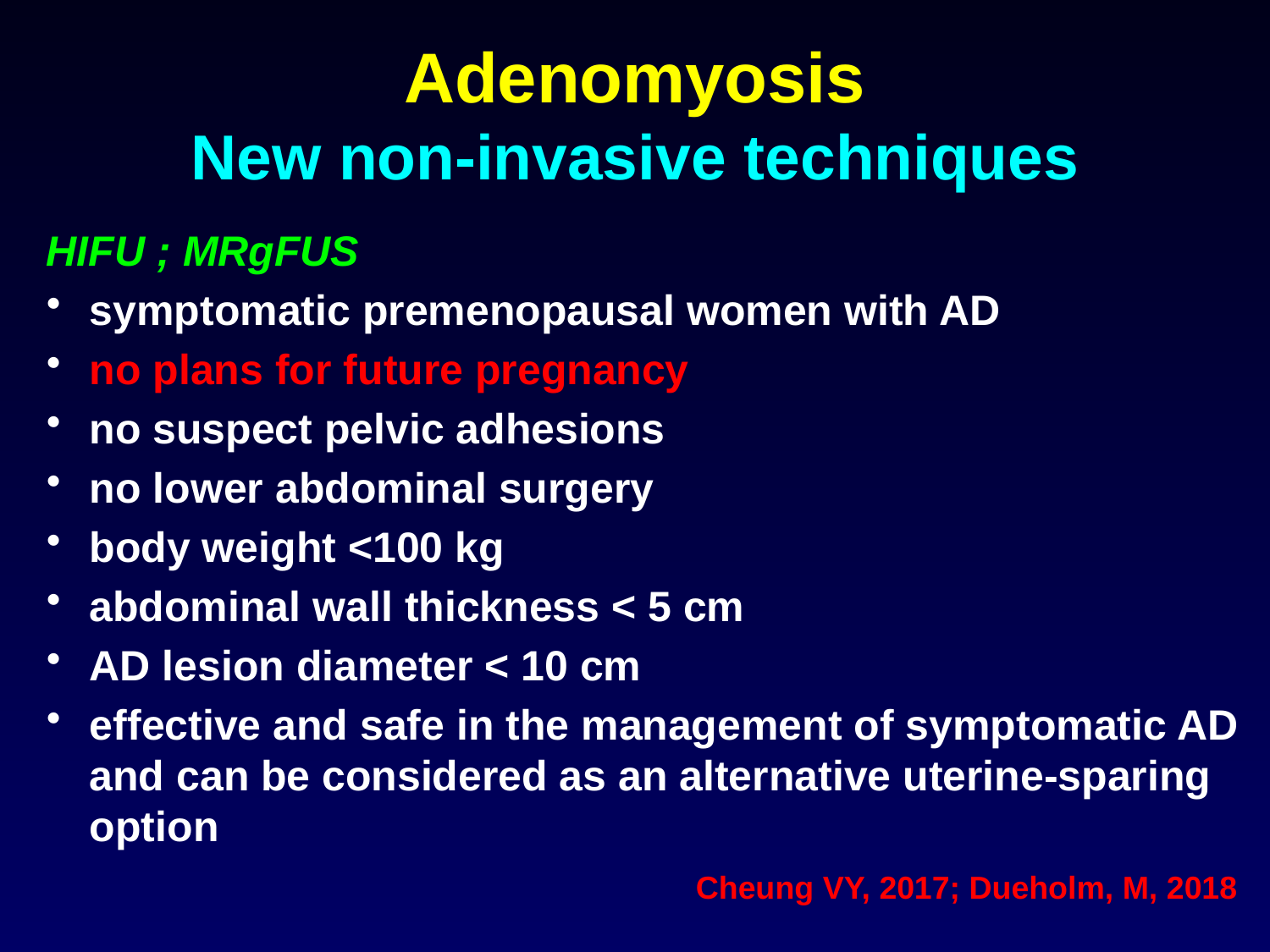

# Adenomyosis New non-invasive techniques
HIFU ; MRgFUS
symptomatic premenopausal women with AD
no plans for future pregnancy
no suspect pelvic adhesions
no lower abdominal surgery
body weight <100 kg
abdominal wall thickness < 5 cm
AD lesion diameter < 10 cm
effective and safe in the management of symptomatic AD and can be considered as an alternative uterine-sparing option

Cheung VY, 2017; Dueholm, M, 2018